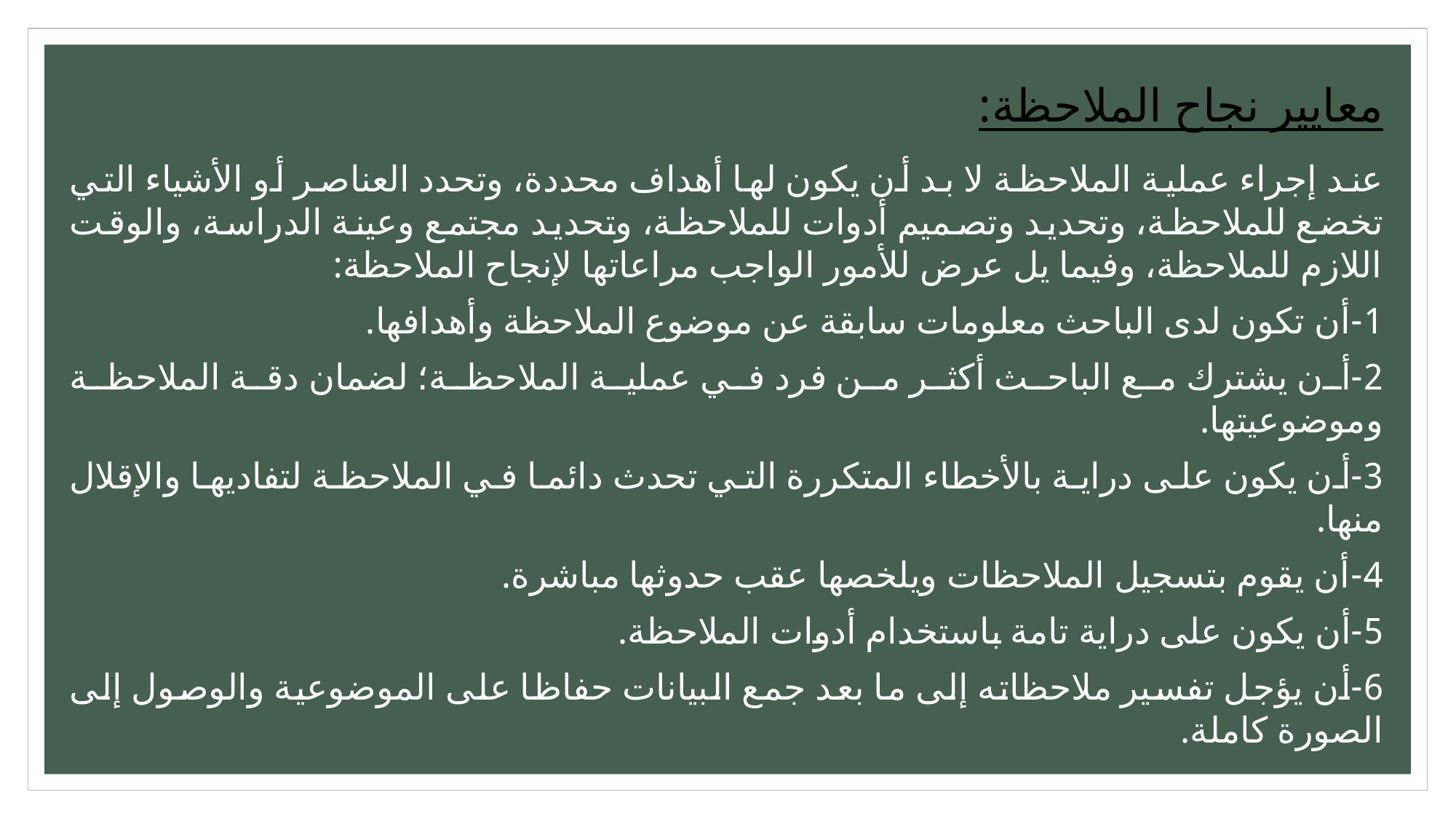

# معايير نجاح الملاحظة:
عند إجراء عملية الملاحظة لا بد أن يكون لها أهداف محددة، وتحدد العناصر أو الأشياء التي تخضع للملاحظة، وتحديد وتصميم أدوات للملاحظة، وتحديد مجتمع وعينة الدراسة، والوقت اللازم للملاحظة، وفيما يل عرض للأمور الواجب مراعاتها لإنجاح الملاحظة:
1-أن تكون لدى الباحث معلومات سابقة عن موضوع الملاحظة وأهدافها.
2-أن يشترك مع الباحث أكثر من فرد في عملية الملاحظة؛ لضمان دقة الملاحظة وموضوعيتها.
3-أن يكون على دراية بالأخطاء المتكررة التي تحدث دائما في الملاحظة لتفاديها والإقلال منها.
4-أن يقوم بتسجيل الملاحظات ويلخصها عقب حدوثها مباشرة.
5-أن يكون على دراية تامة باستخدام أدوات الملاحظة.
6-أن يؤجل تفسير ملاحظاته إلى ما بعد جمع البيانات حفاظا على الموضوعية والوصول إلى الصورة كاملة.